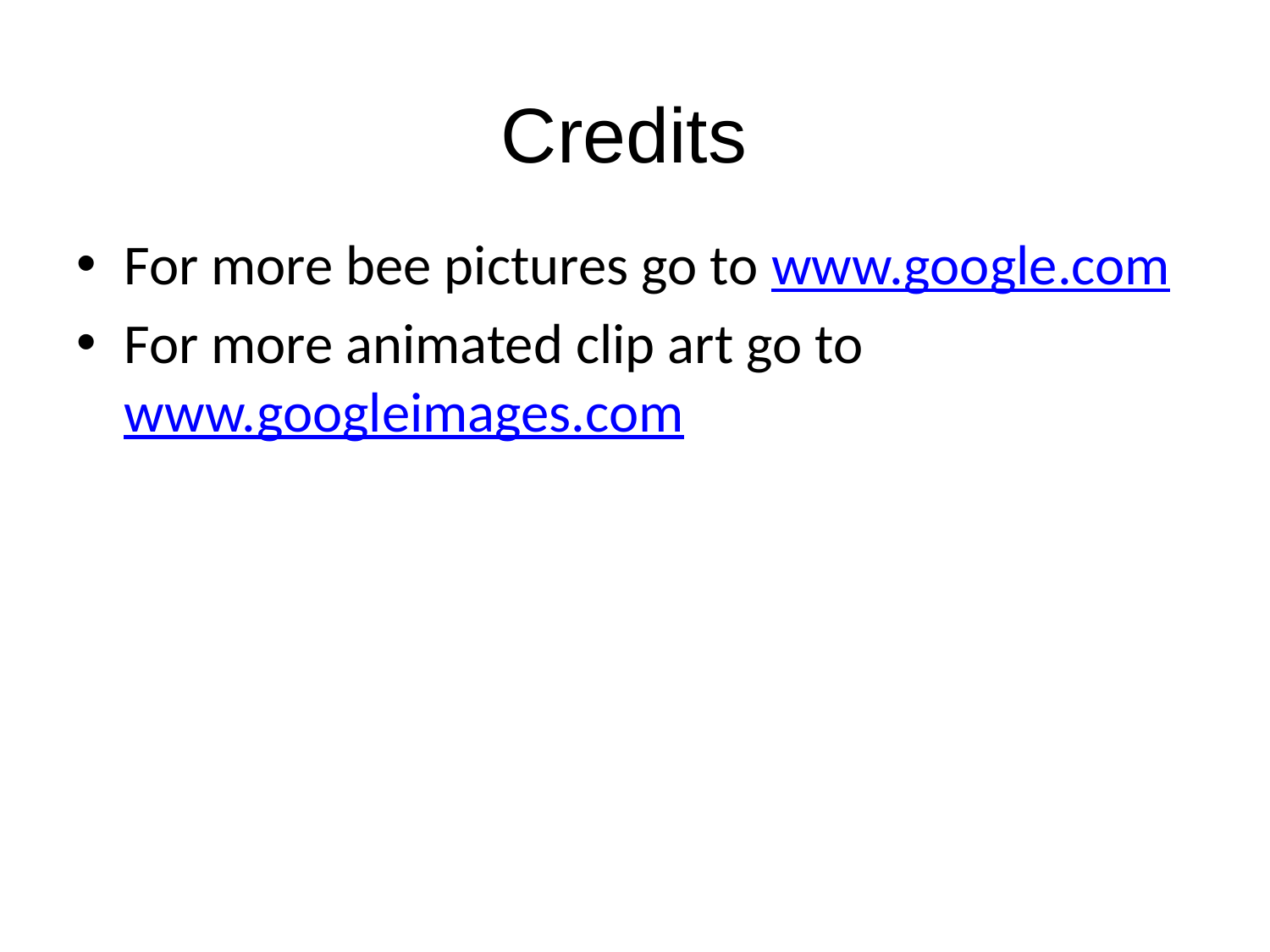

# Credits
For more bee pictures go to www.google.com
For more animated clip art go to  www.googleimages.com